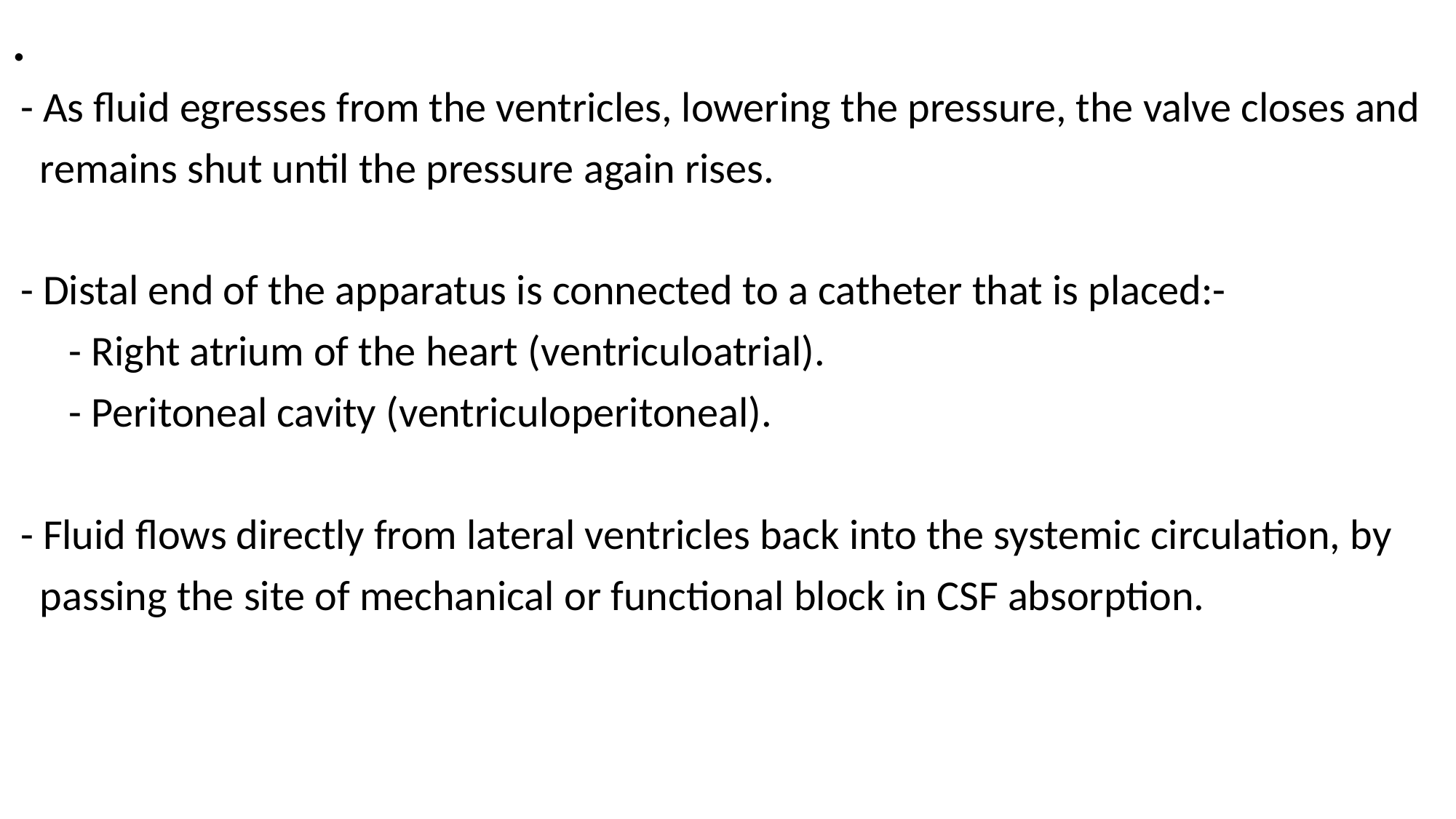

# .
 - As fluid egresses from the ventricles, lowering the pressure, the valve closes and
   remains shut until the pressure again rises.

 - Distal end of the apparatus is connected to a catheter that is placed:-
      - Right atrium of the heart (ventriculoatrial).
      - Peritoneal cavity (ventriculoperitoneal).

 - Fluid flows directly from lateral ventricles back into the systemic circulation, by
   passing the site of mechanical or functional block in CSF absorption.